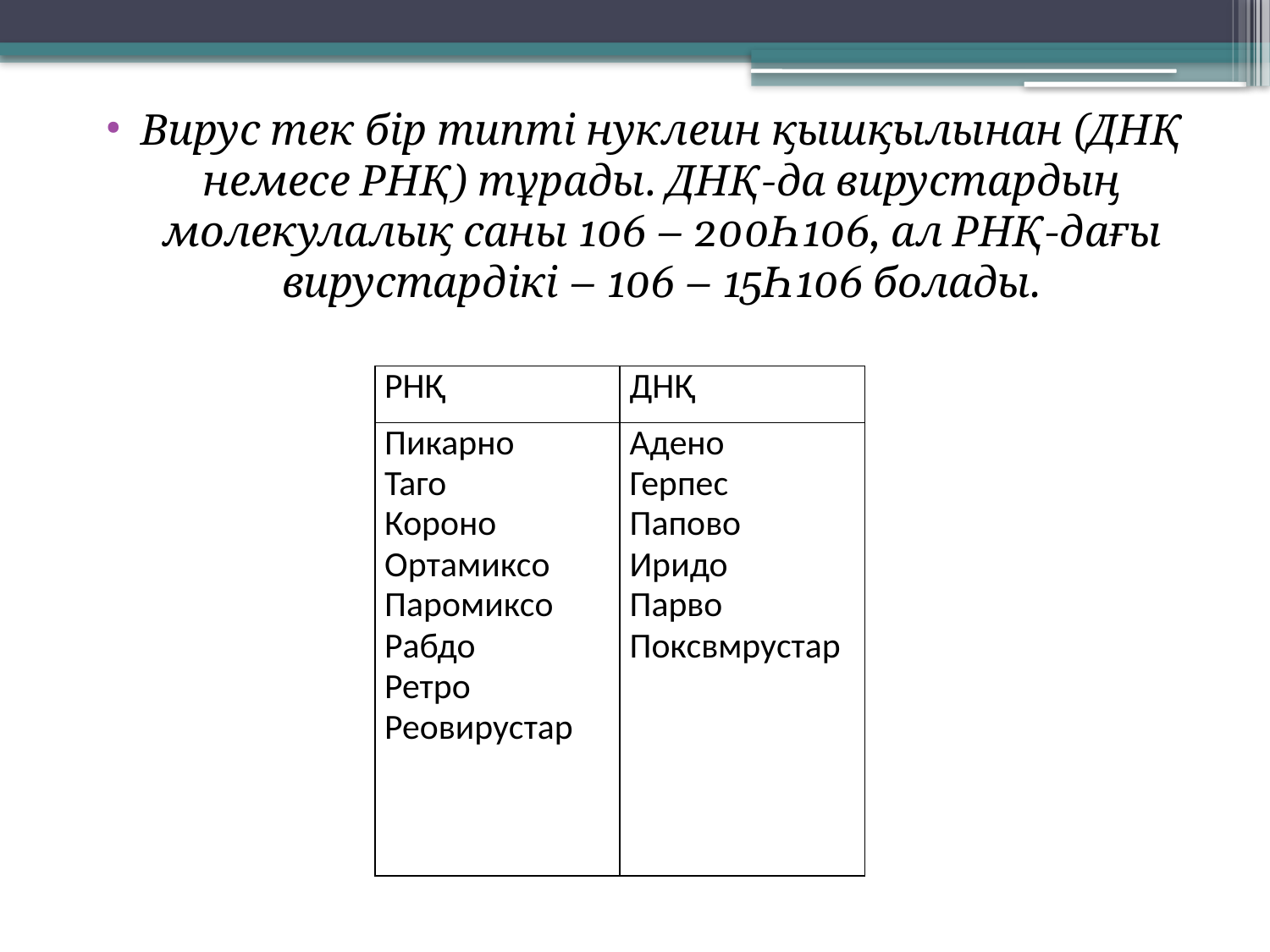

Вирус тек бір типті нуклеин қышқылынан (ДНҚ немесе РНҚ) тұрады. ДНҚ-да вирустардың молекулалық саны 106 – 200Һ106, ал РНҚ-дағы вирустардікі – 106 – 15Һ106 болады.
| РНҚ | ДНҚ |
| --- | --- |
| Пикарно Таго Короно Ортамиксо Паромиксо Рабдо Ретро Реовирустар | Адено Герпес Папово Иридо Парво Поксвмрустар |